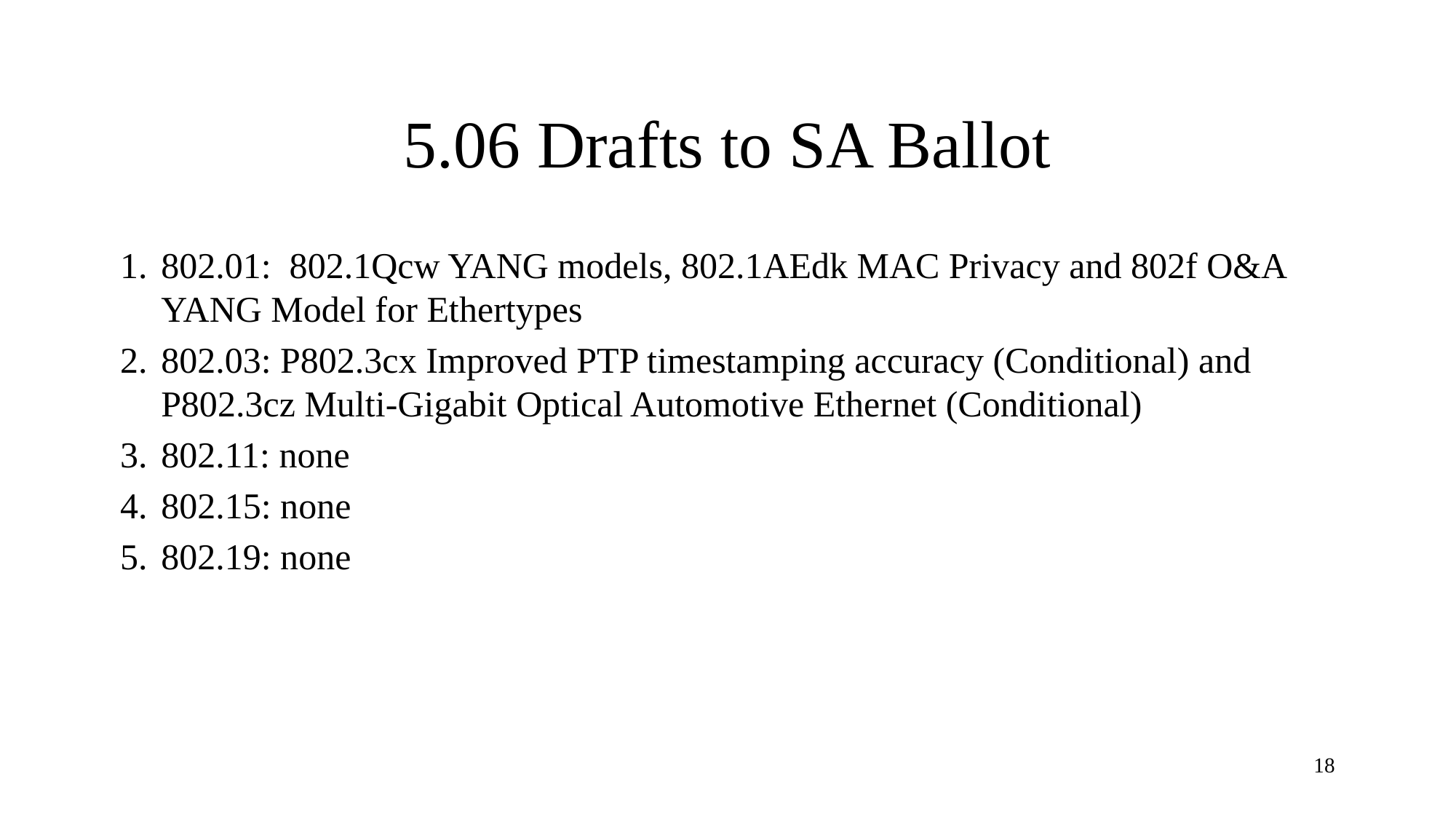

# 5.06 Drafts to SA Ballot
802.01:  802.1Qcw YANG models, 802.1AEdk MAC Privacy and 802f O&A YANG Model for Ethertypes
802.03: P802.3cx Improved PTP timestamping accuracy (Conditional) and P802.3cz Multi-Gigabit Optical Automotive Ethernet (Conditional)
802.11: none
802.15: none
802.19: none

18